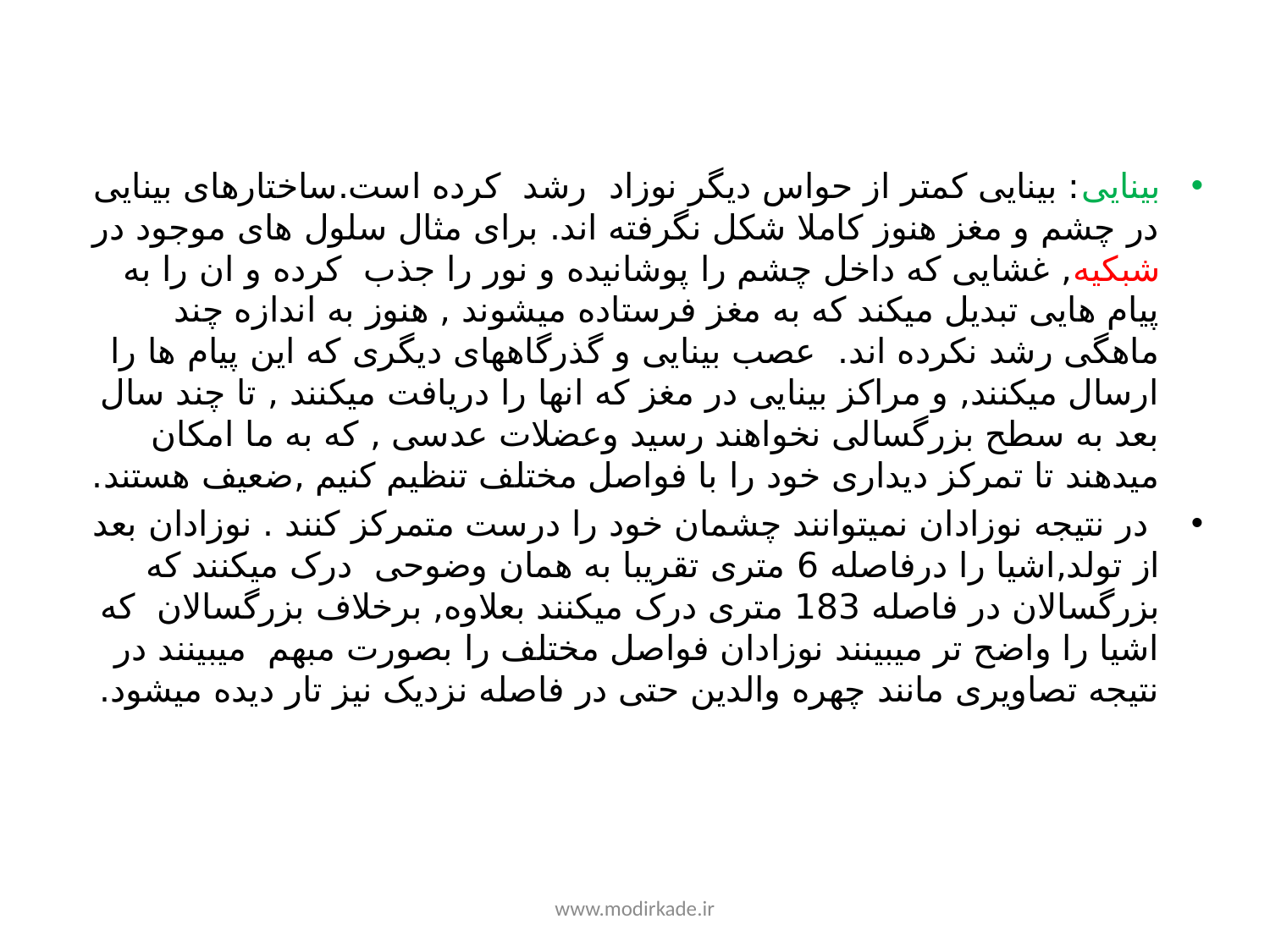

بینایی: بینایی کمتر از حواس دیگر نوزاد  رشد  کرده است.ساختارهای بینایی در چشم و مغز هنوز کاملا شکل نگرفته اند. برای مثال سلول های موجود در شبکیه, غشایی که داخل چشم را پوشانیده و نور را جذب  کرده و ان را به پیام هایی تبدیل میکند که به مغز فرستاده میشوند , هنوز به اندازه چند ماهگی رشد نکرده اند.  عصب بینایی و گذرگاههای دیگری که این پیام ها را ارسال میکنند, و مراکز بینایی در مغز که انها را دریافت میکنند , تا چند سال بعد به سطح بزرگسالی نخواهند رسید وعضلات عدسی , که به ما امکان میدهند تا تمرکز دیداری خود را با فواصل مختلف تنظیم کنیم ,ضعیف هستند.
 در نتیجه نوزادان نمیتوانند چشمان خود را درست متمرکز کنند . نوزادان بعد از تولد,اشیا را درفاصله 6 متری تقریبا به همان وضوحی  درک میکنند که بزرگسالان در فاصله 183 متری درک میکنند بعلاوه, برخلاف بزرگسالان  که اشیا را واضح تر میبینند نوزادان فواصل مختلف را بصورت مبهم  میبینند در نتیجه تصاویری مانند چهره والدین حتی در فاصله نزدیک نیز تار دیده میشود.

www.modirkade.ir